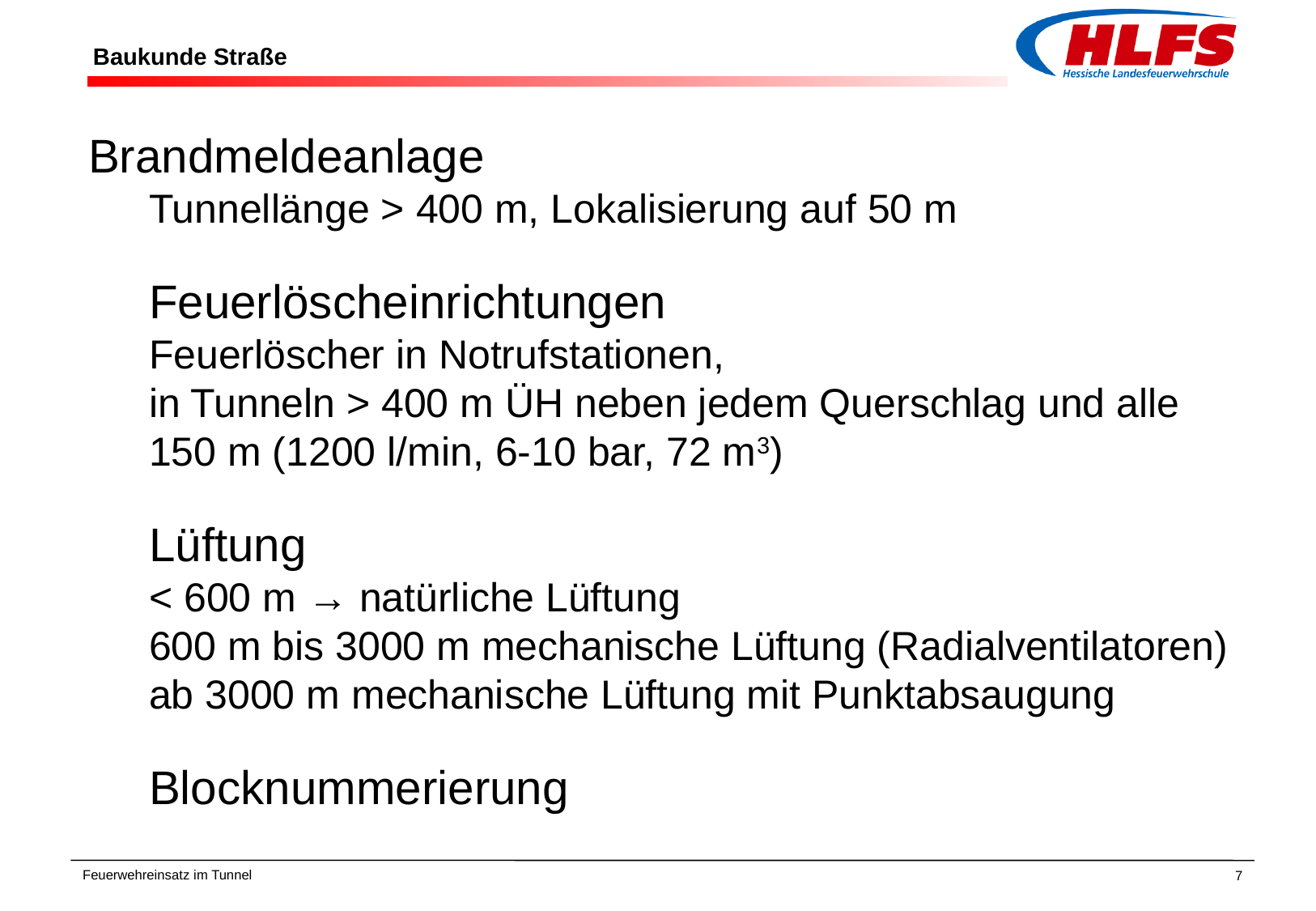

# Baukunde Straße
Brandmeldeanlage
Tunnellänge > 400 m, Lokalisierung auf 50 m
Feuerlöscheinrichtungen
Feuerlöscher in Notrufstationen,
in Tunneln > 400 m ÜH neben jedem Querschlag und alle 150 m (1200 l/min, 6-10 bar, 72 m3)
Lüftung
< 600 m → natürliche Lüftung
600 m bis 3000 m mechanische Lüftung (Radialventilatoren)
ab 3000 m mechanische Lüftung mit Punktabsaugung
Blocknummerierung
Feuerwehreinsatz im Tunnel
7